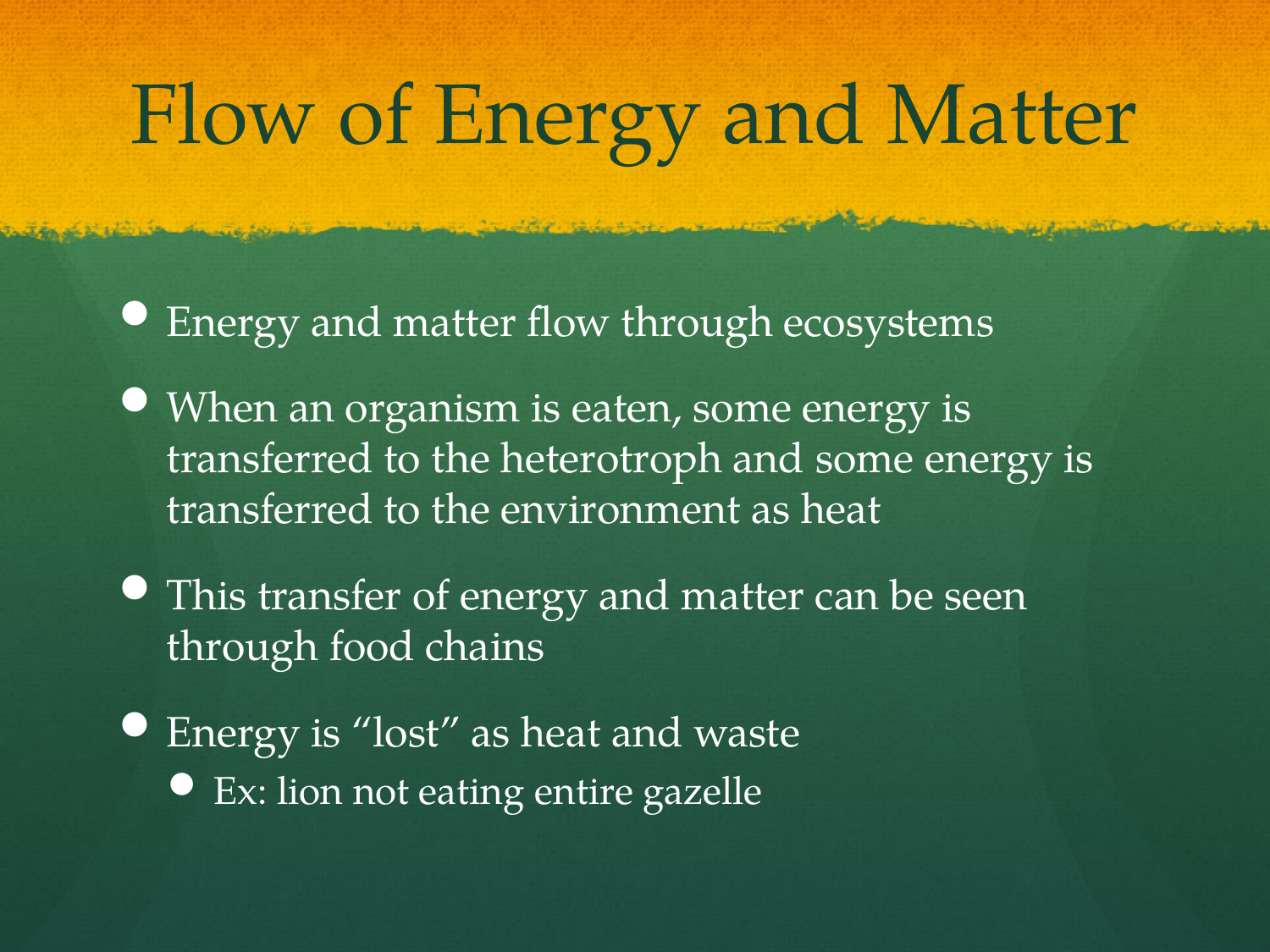

# Flow of Energy and Matter
Energy and matter flow through ecosystems
When an organism is eaten, some energy is transferred to the heterotroph and some energy is transferred to the environment as heat
This transfer of energy and matter can be seen through food chains
Energy is “lost” as heat and waste
Ex: lion not eating entire gazelle